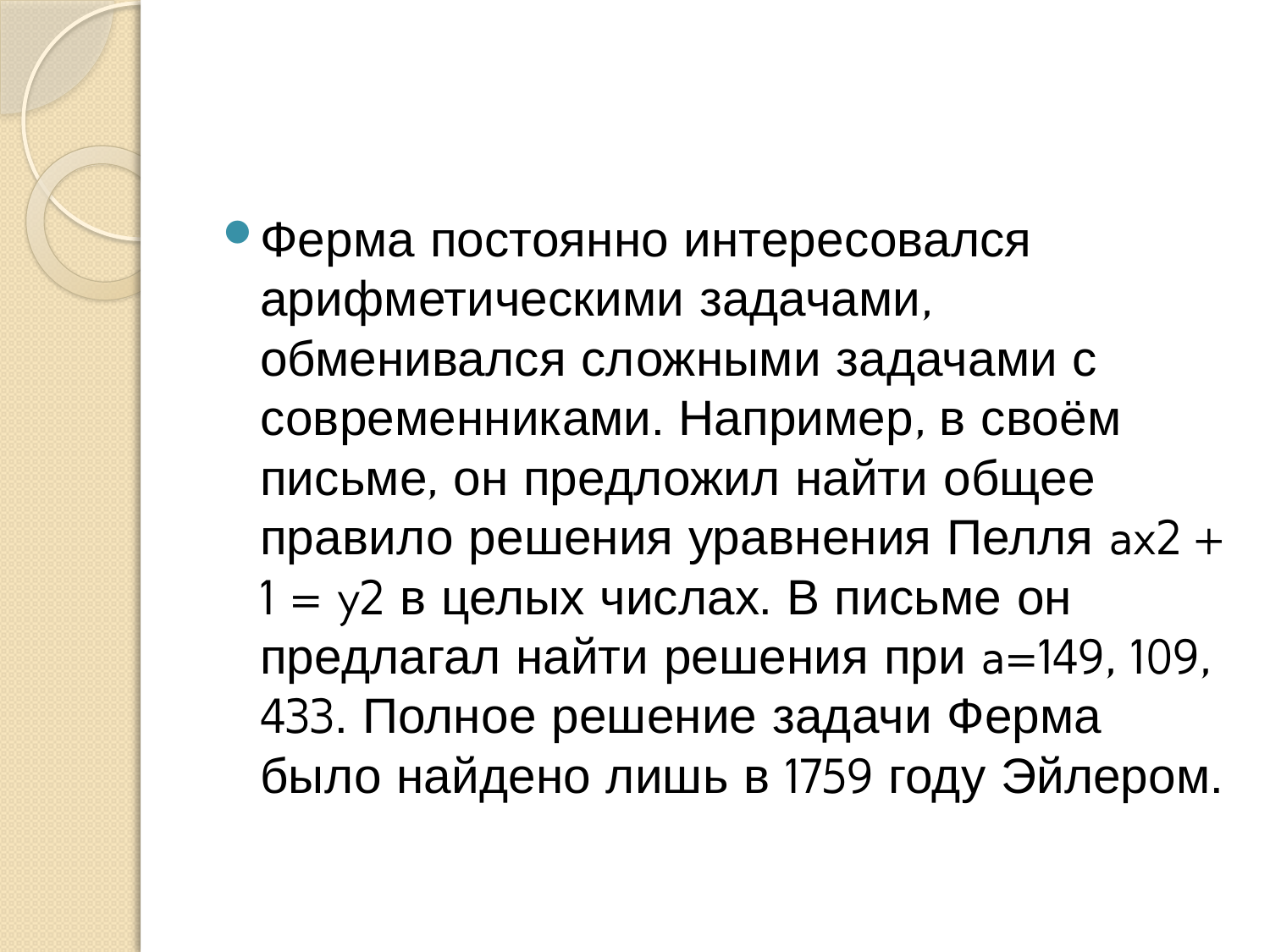

#
Ферма постоянно интересовался арифметическими задачами, обменивался сложными задачами с современниками. Например, в своём письме, он предложил найти общее правило решения уравнения Пелля ax2 + 1 = y2 в целых числах. В письме он предлагал найти решения при a=149, 109, 433. Полное решение задачи Ферма было найдено лишь в 1759 году Эйлером.